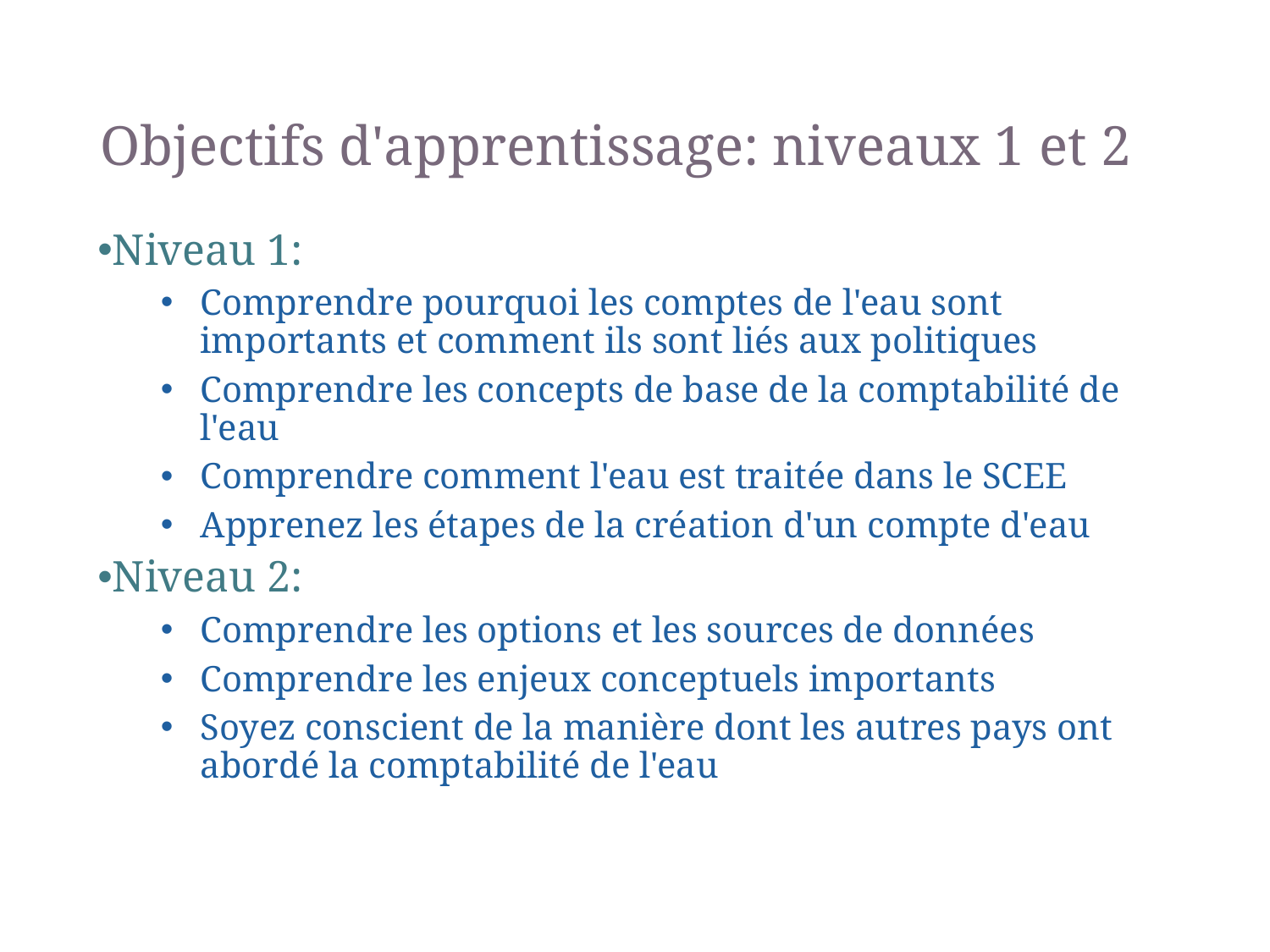

# Objectifs d'apprentissage: niveaux 1 et 2
Niveau 1:
Comprendre pourquoi les comptes de l'eau sont importants et comment ils sont liés aux politiques
Comprendre les concepts de base de la comptabilité de l'eau
Comprendre comment l'eau est traitée dans le SCEE
Apprenez les étapes de la création d'un compte d'eau
Niveau 2:
Comprendre les options et les sources de données
Comprendre les enjeux conceptuels importants
Soyez conscient de la manière dont les autres pays ont abordé la comptabilité de l'eau
3
SEEA-CF - Water accounts